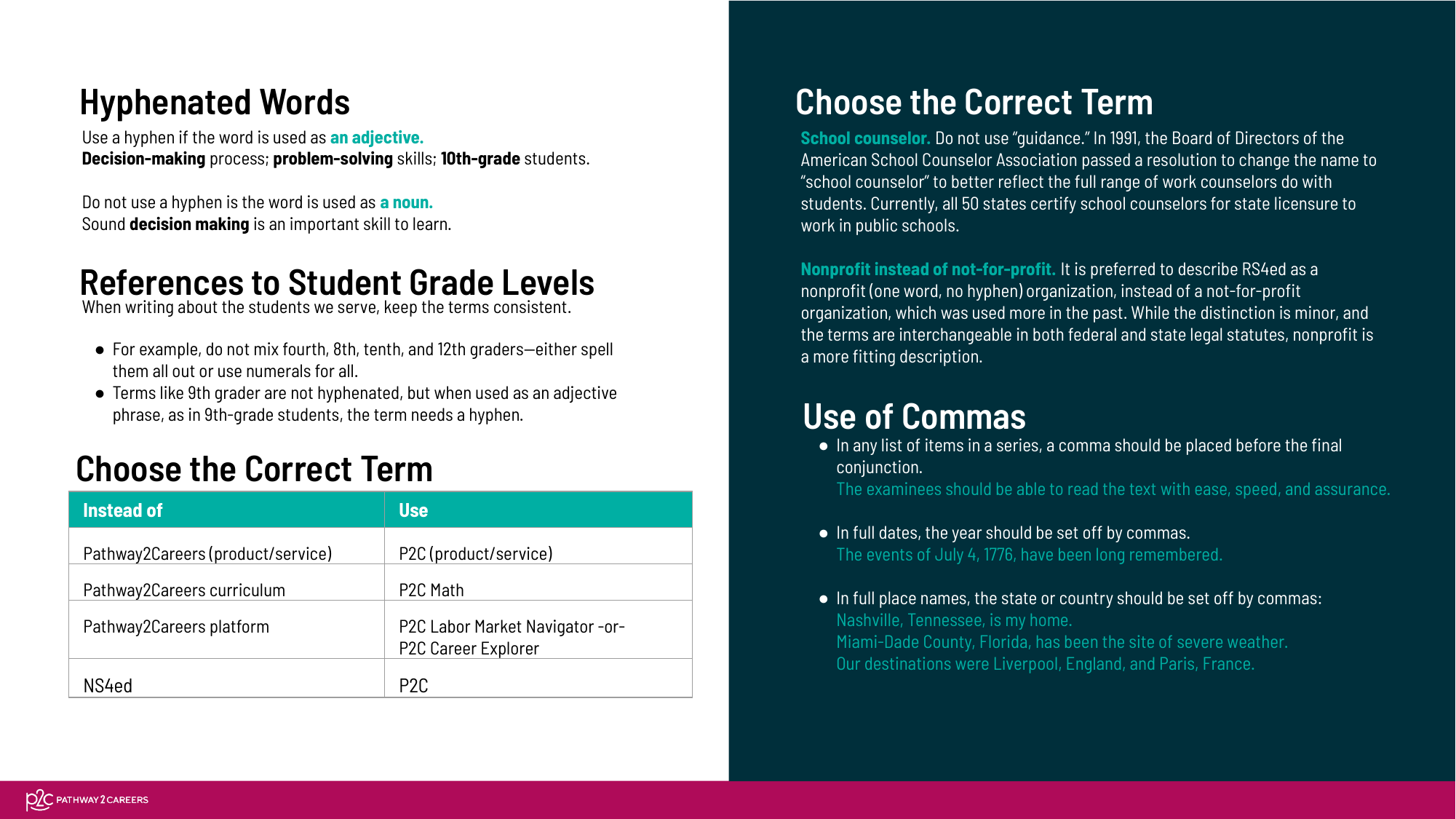

Technology-Related Terms

Hyphenated Words

Choose the Correct Term

Use a hyphen if the word is used as an adjective.
Decision-making process; problem-solving skills; 10th-grade students.
Do not use a hyphen is the word is used as a noun.
Sound decision making is an important skill to learn.
School counselor. Do not use “guidance.” In 1991, the Board of Directors of the American School Counselor Association passed a resolution to change the name to “school counselor” to better reflect the full range of work counselors do with students. Currently, all 50 states certify school counselors for state licensure to work in public schools.

Nonprofit instead of not-for-profit. It is preferred to describe RS4ed as a nonprofit (one word, no hyphen) organization, instead of a not-for-profit organization, which was used more in the past. While the distinction is minor, and the terms are interchangeable in both federal and state legal statutes, nonprofit is a more fitting description.

References to Student Grade Levels

When writing about the students we serve, keep the terms consistent.
For example, do not mix fourth, 8th, tenth, and 12th graders—either spell them all out or use numerals for all.
Terms like 9th grader are not hyphenated, but when used as an adjective phrase, as in 9th-grade students, the term needs a hyphen.
Use of Commas
In any list of items in a series, a comma should be placed before the final conjunction.
The examinees should be able to read the text with ease, speed, and assurance.

In full dates, the year should be set off by commas.
The events of July 4, 1776, have been long remembered.

In full place names, the state or country should be set off by commas:
Nashville, Tennessee, is my home.
Miami-Dade County, Florida, has been the site of severe weather.
Our destinations were Liverpool, England, and Paris, France.
Technology-Related Terms

Choose the Correct Term

| Instead of | Use |
| --- | --- |
| Pathway2Careers (product/service) | P2C (product/service) |
| Pathway2Careers curriculum | P2C Math |
| Pathway2Careers platform | P2C Labor Market Navigator -or- P2C Career Explorer |
| NS4ed | P2C |